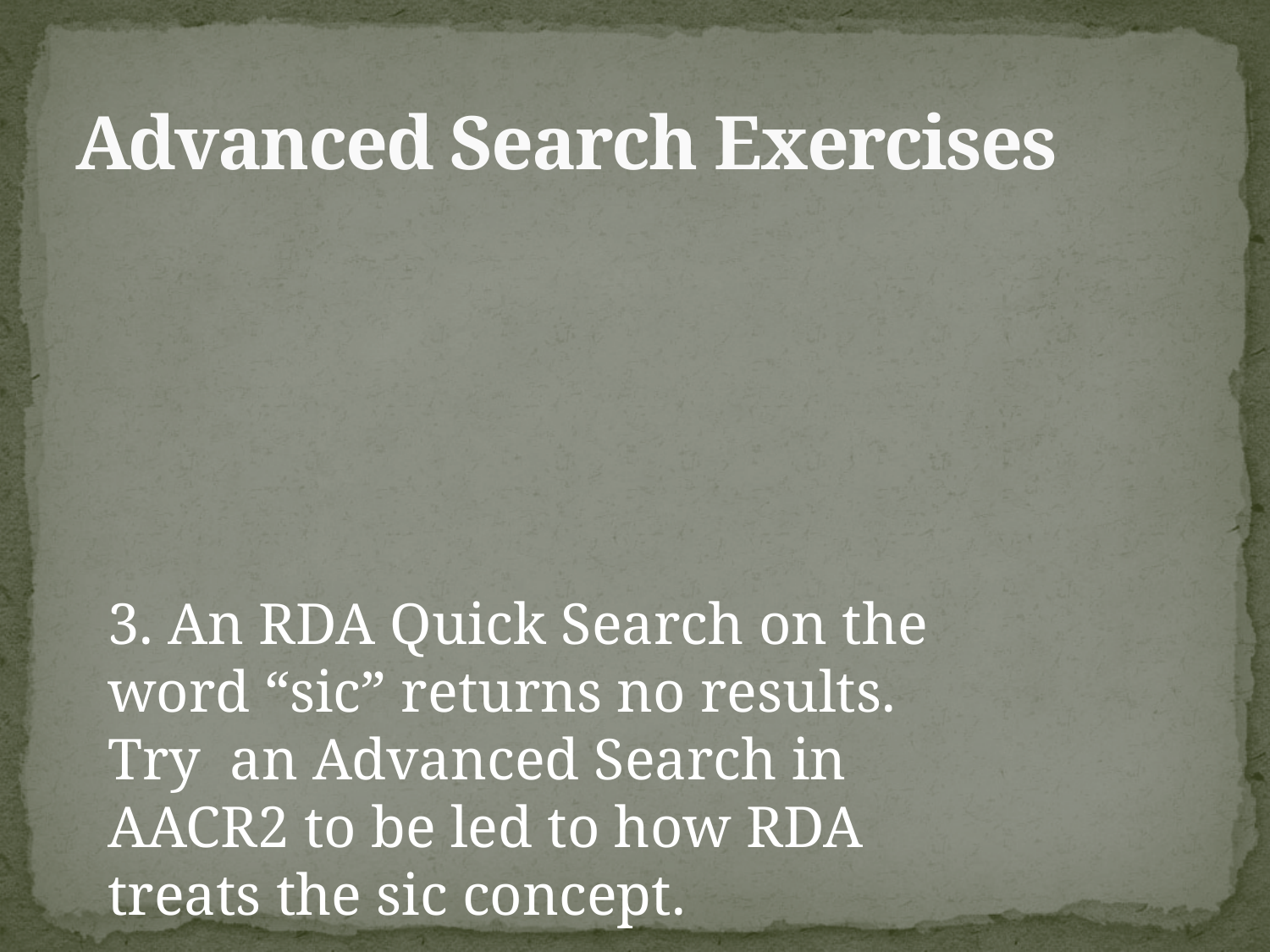

# Advanced Search Exercises
3. An RDA Quick Search on the word “sic” returns no results.  Try  an Advanced Search in AACR2 to be led to how RDA treats the sic concept.